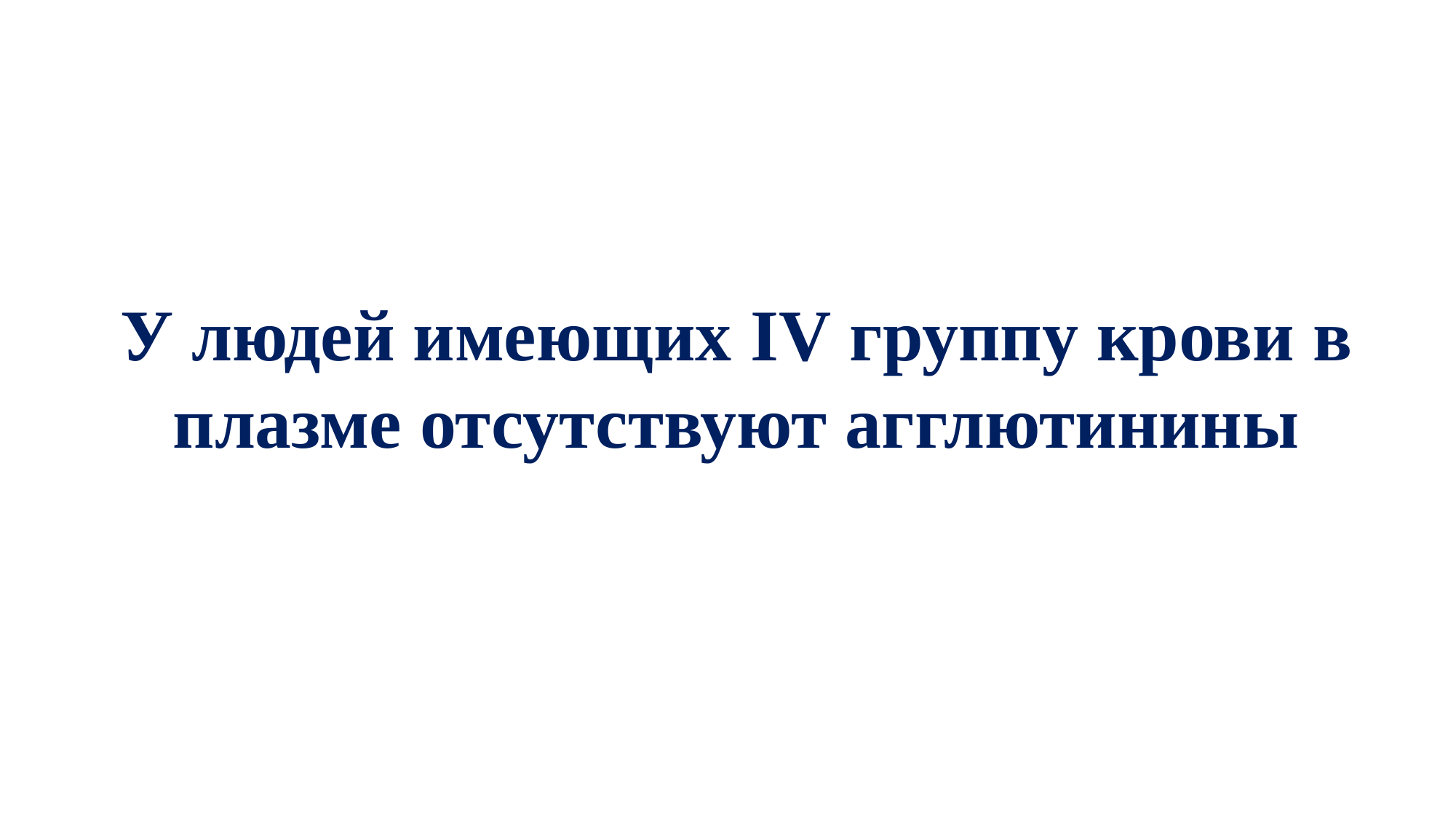

У людей имеющих IV группу крови в плазме отсутствуют агглютинины